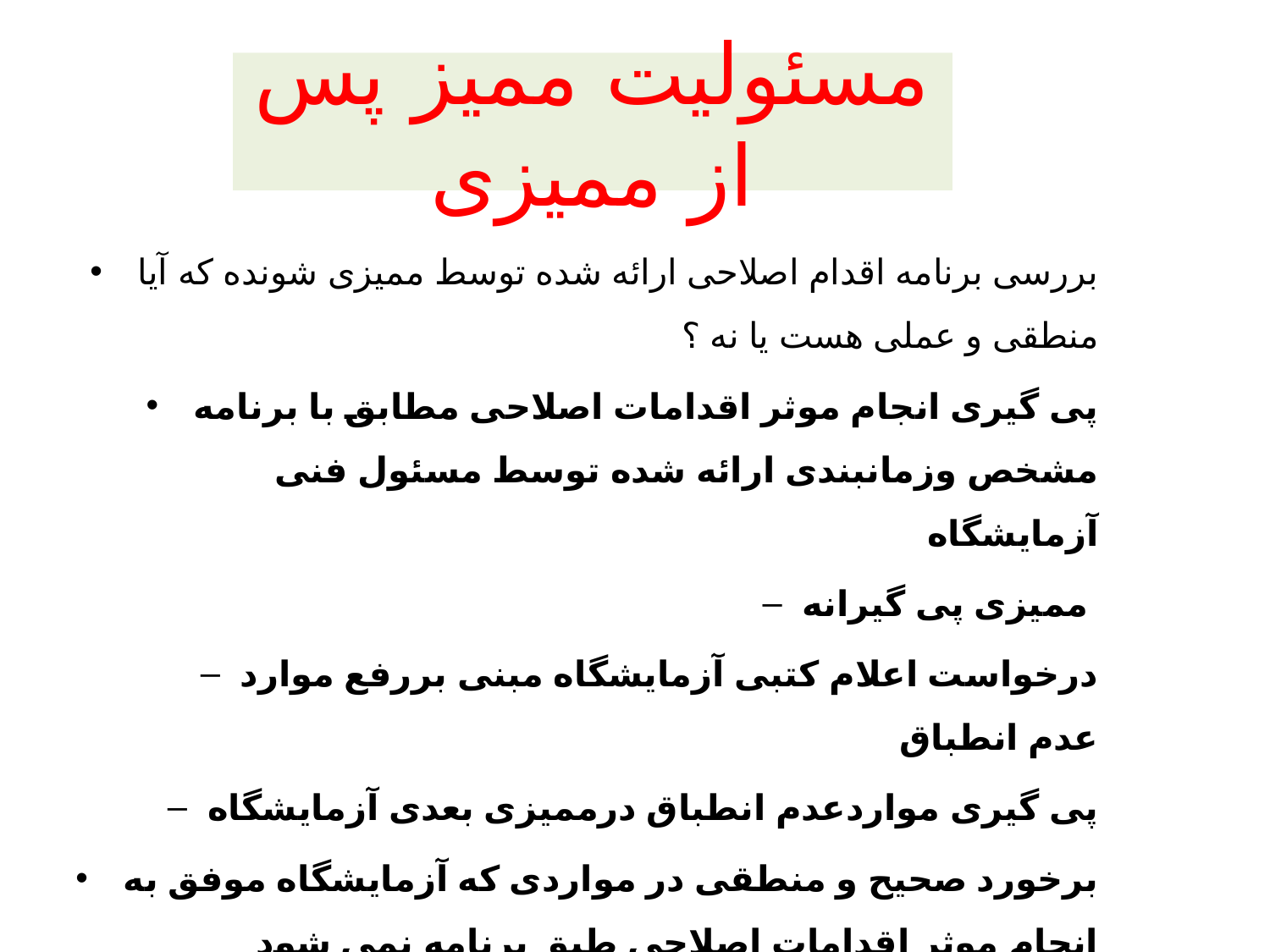

# مسئوليت مميز پس از مميزی
بررسی برنامه اقدام اصلاحی ارائه شده توسط مميزی شونده که آيا منطقی و عملی هست يا نه ؟
پی گيری انجام موثر اقدامات اصلاحی مطابق با برنامه مشخص وزمانبندی ارائه شده توسط مسئول فنی آزمايشگاه
مميزی پی گيرانه
درخواست اعلام کتبی آزمايشگاه مبنی بررفع موارد عدم انطباق
پی گيری مواردعدم انطباق درمميزی بعدی آزمايشگاه
برخورد صحيح و منطقی در مواردی که آزمايشگاه موفق به انجام موثر اقدامات اصلاحی طبق برنامه نمی شود